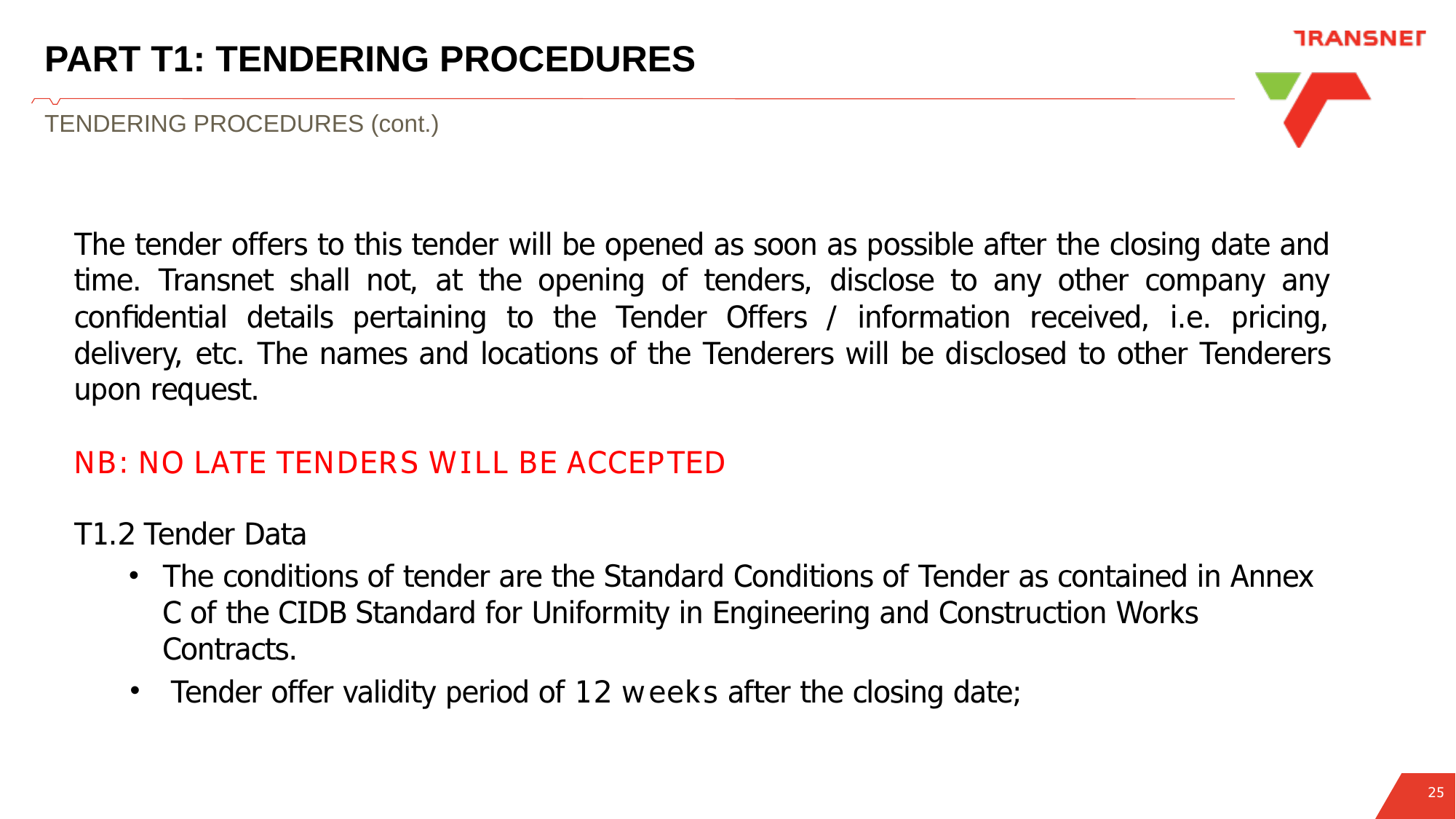

Evaluation Criteria: Functionality
# PART T1: TENDERING PROCEDURES
TENDERING PROCEDURES (cont.)

The tender offers to this tender will be opened as soon as possible after the closing date and time. Transnet shall not, at the opening of tenders, disclose to any other company any confidential details pertaining to the Tender Offers / information received, i.e. pricing, delivery, etc. The names and locations of the Tenderers will be disclosed to other Tenderers upon request.

NB: NO LATE TENDERS WILL BE ACCEPTED

T1.2 Tender Data
The conditions of tender are the Standard Conditions of Tender as contained in Annex C of the CIDB Standard for Uniformity in Engineering and Construction Works Contracts.
Tender offer validity period of 12 weeks after the closing date;